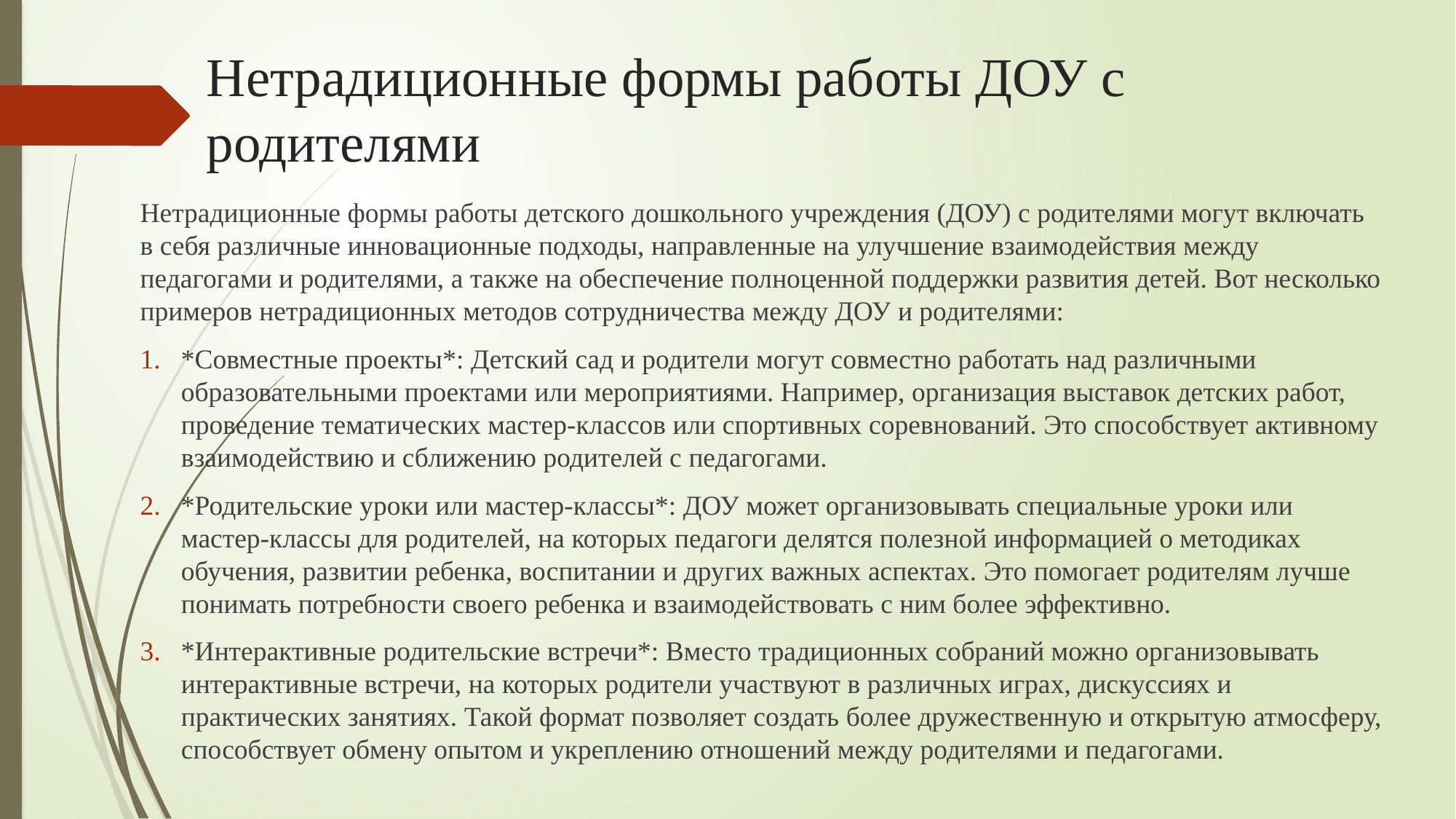

# Нетрадиционные формы работы ДОУ с родителями
Нетрадиционные формы работы детского дошкольного учреждения (ДОУ) с родителями могут включать в себя различные инновационные подходы, направленные на улучшение взаимодействия между педагогами и родителями, а также на обеспечение полноценной поддержки развития детей. Вот несколько примеров нетрадиционных методов сотрудничества между ДОУ и родителями:
*Совместные проекты*: Детский сад и родители могут совместно работать над различными образовательными проектами или мероприятиями. Например, организация выставок детских работ, проведение тематических мастер-классов или спортивных соревнований. Это способствует активному взаимодействию и сближению родителей с педагогами.
*Родительские уроки или мастер-классы*: ДОУ может организовывать специальные уроки или мастер-классы для родителей, на которых педагоги делятся полезной информацией о методиках обучения, развитии ребенка, воспитании и других важных аспектах. Это помогает родителям лучше понимать потребности своего ребенка и взаимодействовать с ним более эффективно.
*Интерактивные родительские встречи*: Вместо традиционных собраний можно организовывать интерактивные встречи, на которых родители участвуют в различных играх, дискуссиях и практических занятиях. Такой формат позволяет создать более дружественную и открытую атмосферу, способствует обмену опытом и укреплению отношений между родителями и педагогами.